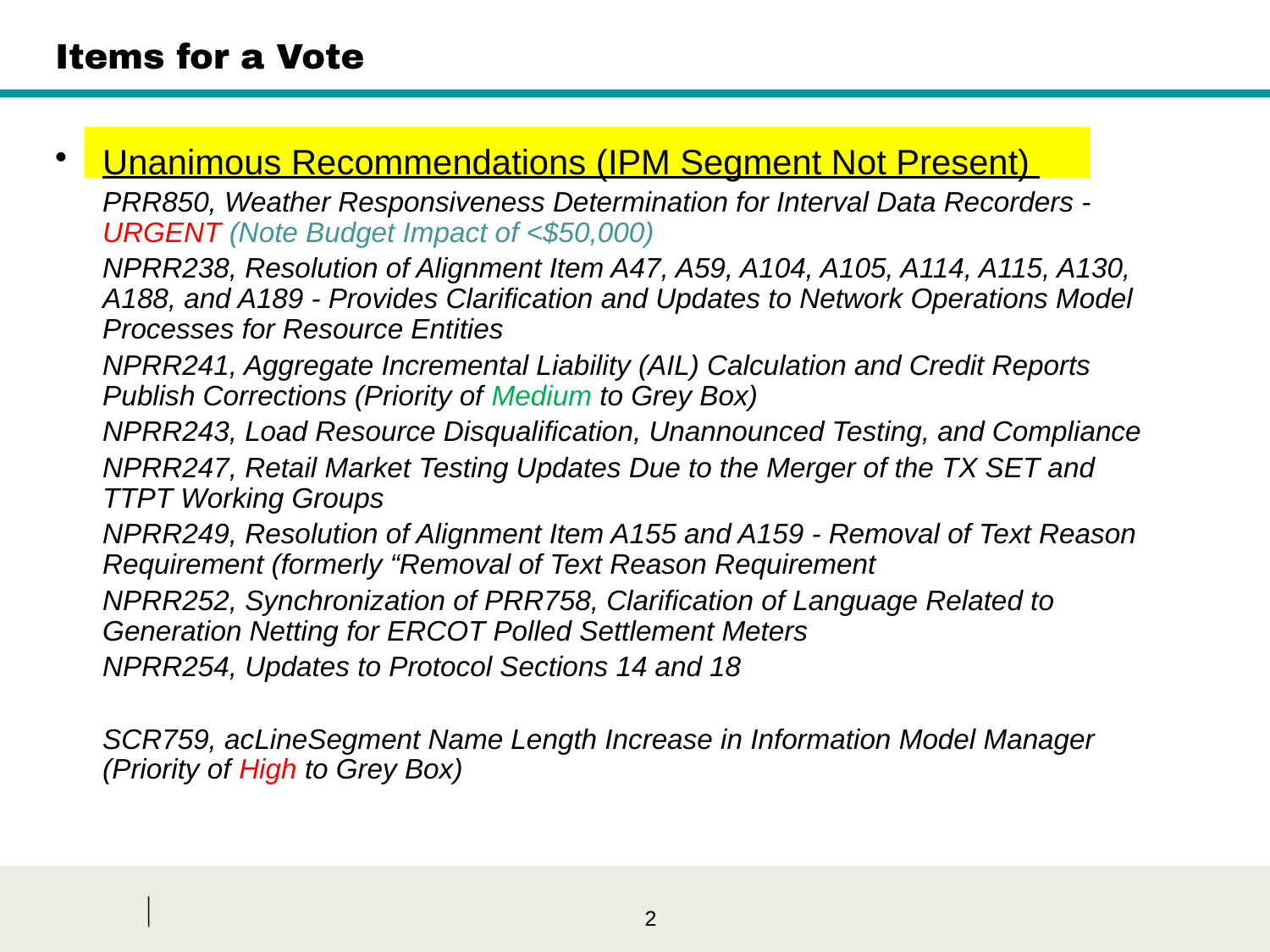

Items for a Vote

Unanimous Recommendations (IPM Segment Not Present)
	PRR850, Weather Responsiveness Determination for Interval Data Recorders -  URGENT (Note Budget Impact of <$50,000)
	NPRR238, Resolution of Alignment Item A47, A59, A104, A105, A114, A115, A130, A188, and A189 - Provides Clarification and Updates to Network Operations Model Processes for Resource Entities
	NPRR241, Aggregate Incremental Liability (AIL) Calculation and Credit Reports Publish Corrections (Priority of Medium to Grey Box)
	NPRR243, Load Resource Disqualification, Unannounced Testing, and Compliance
	NPRR247, Retail Market Testing Updates Due to the Merger of the TX SET and TTPT Working Groups
	NPRR249, Resolution of Alignment Item A155 and A159 - Removal of Text Reason Requirement (formerly “Removal of Text Reason Requirement
	NPRR252, Synchronization of PRR758, Clarification of Language Related to Generation Netting for ERCOT Polled Settlement Meters
	NPRR254, Updates to Protocol Sections 14 and 18

	SCR759, acLineSegment Name Length Increase in Information Model Manager (Priority of High to Grey Box)